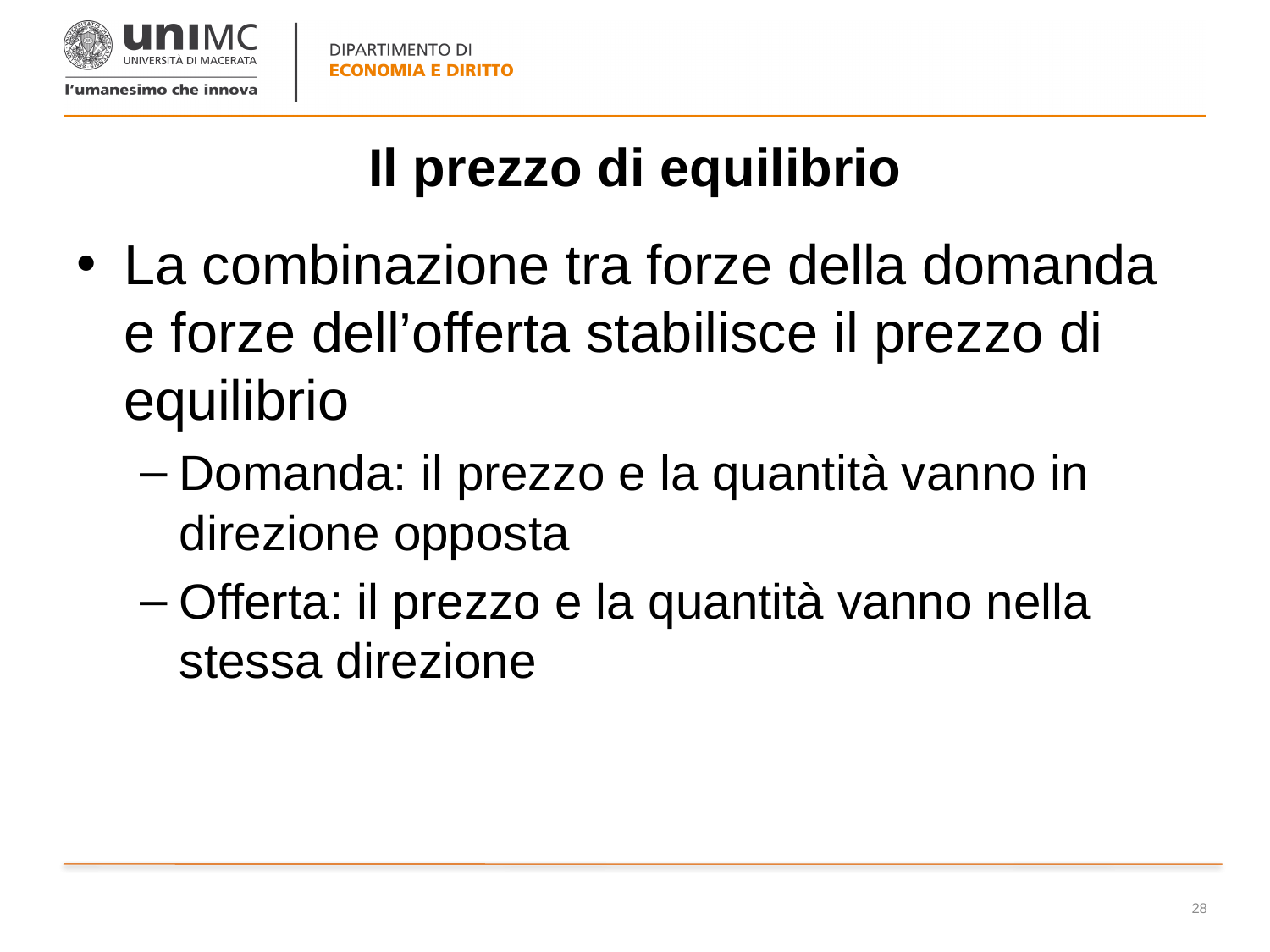

# Il prezzo di equilibrio
La combinazione tra forze della domanda e forze dell’offerta stabilisce il prezzo di equilibrio
Domanda: il prezzo e la quantità vanno in direzione opposta
Offerta: il prezzo e la quantità vanno nella stessa direzione
28